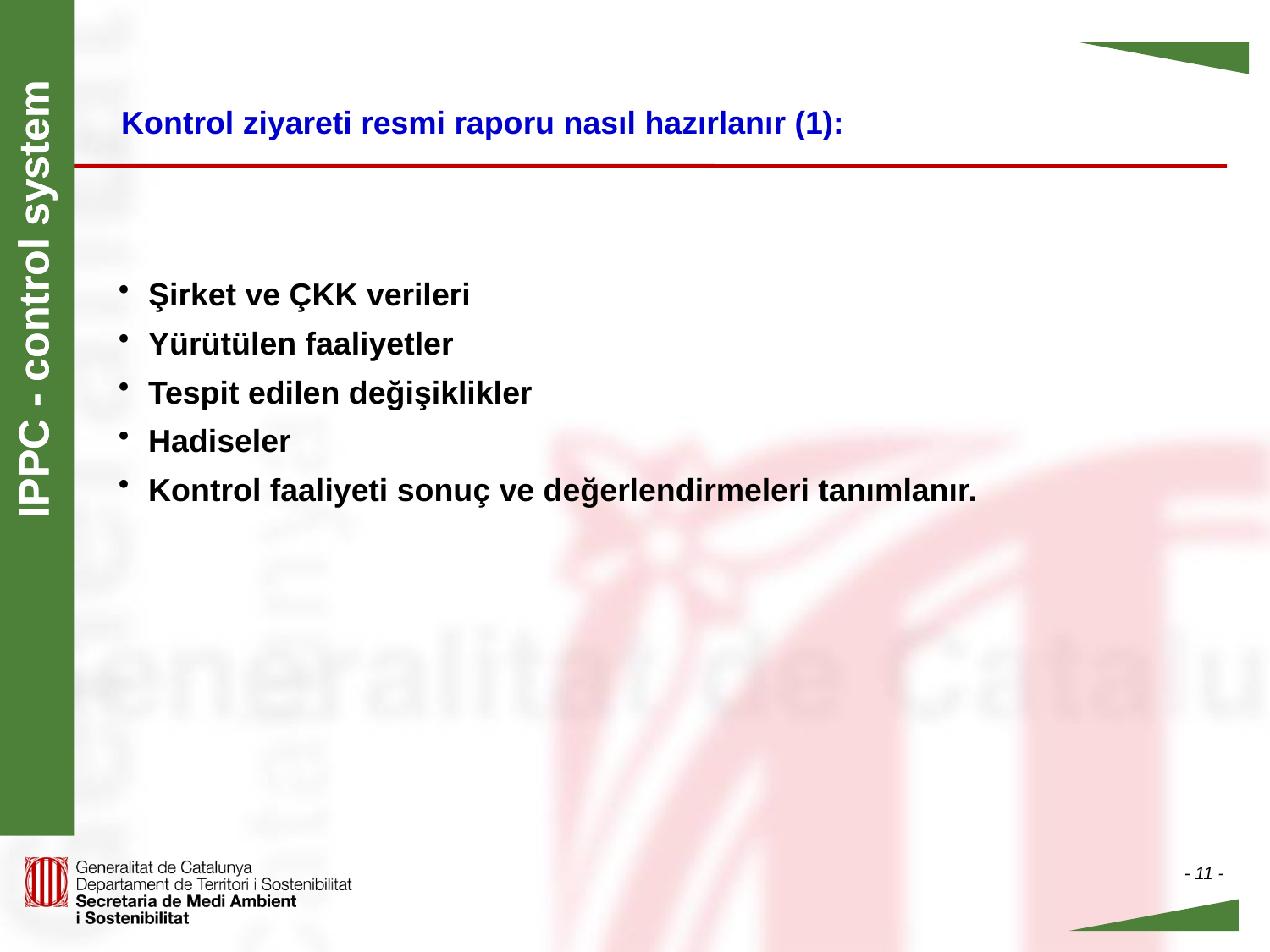

Kontrol ziyareti resmi raporu nasıl hazırlanır (1):

Şirket ve ÇKK verileri
Yürütülen faaliyetler
Tespit edilen değişiklikler
Hadiseler
Kontrol faaliyeti sonuç ve değerlendirmeleri tanımlanır.
IPPC - control system